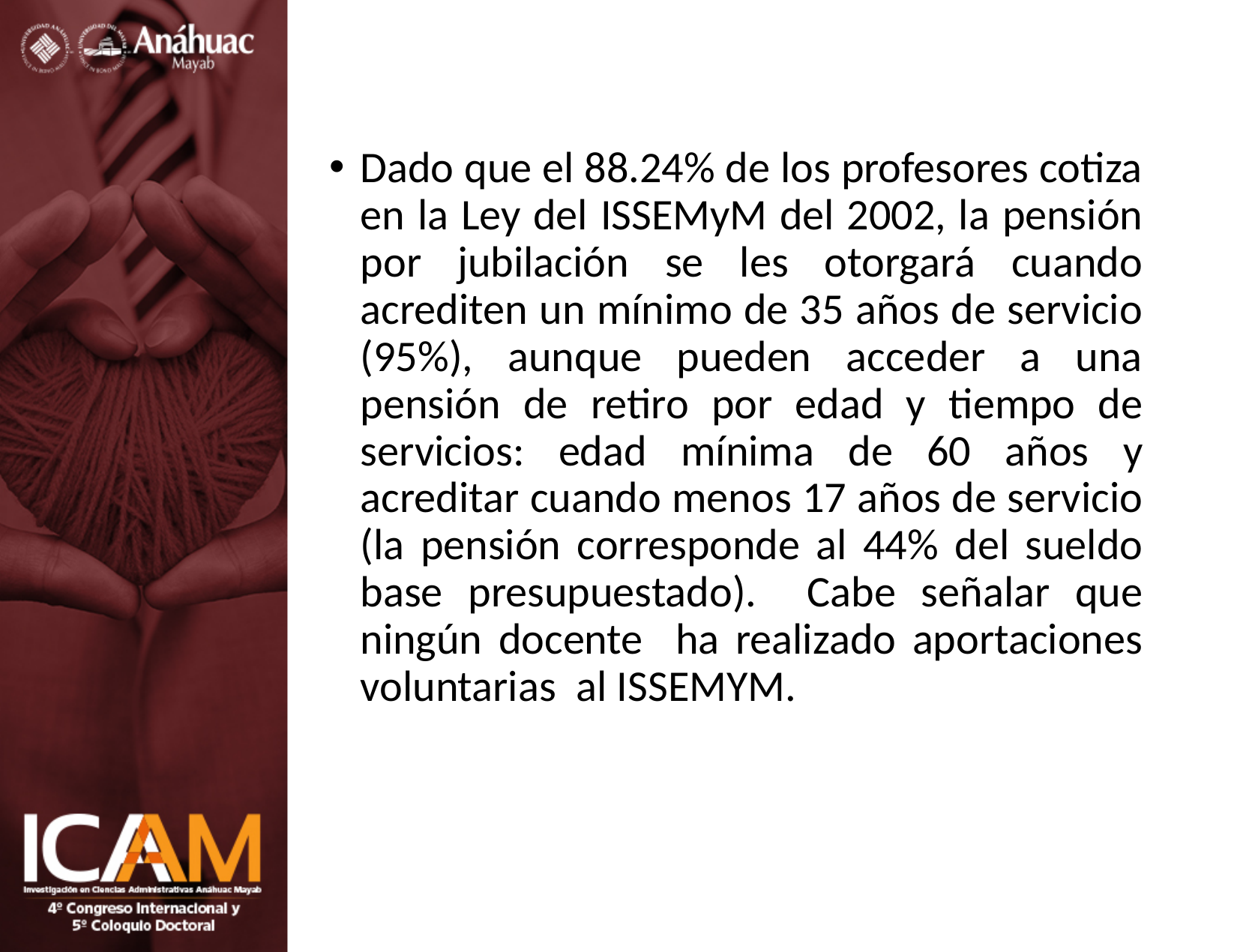

#
Dado que el 88.24% de los profesores cotiza en la Ley del ISSEMyM del 2002, la pensión por jubilación se les otorgará cuando acrediten un mínimo de 35 años de servicio (95%), aunque pueden acceder a una pensión de retiro por edad y tiempo de servicios: edad mínima de 60 años y acreditar cuando menos 17 años de servicio (la pensión corresponde al 44% del sueldo base presupuestado).  Cabe señalar que ningún docente  ha realizado aportaciones voluntarias  al ISSEMYM.